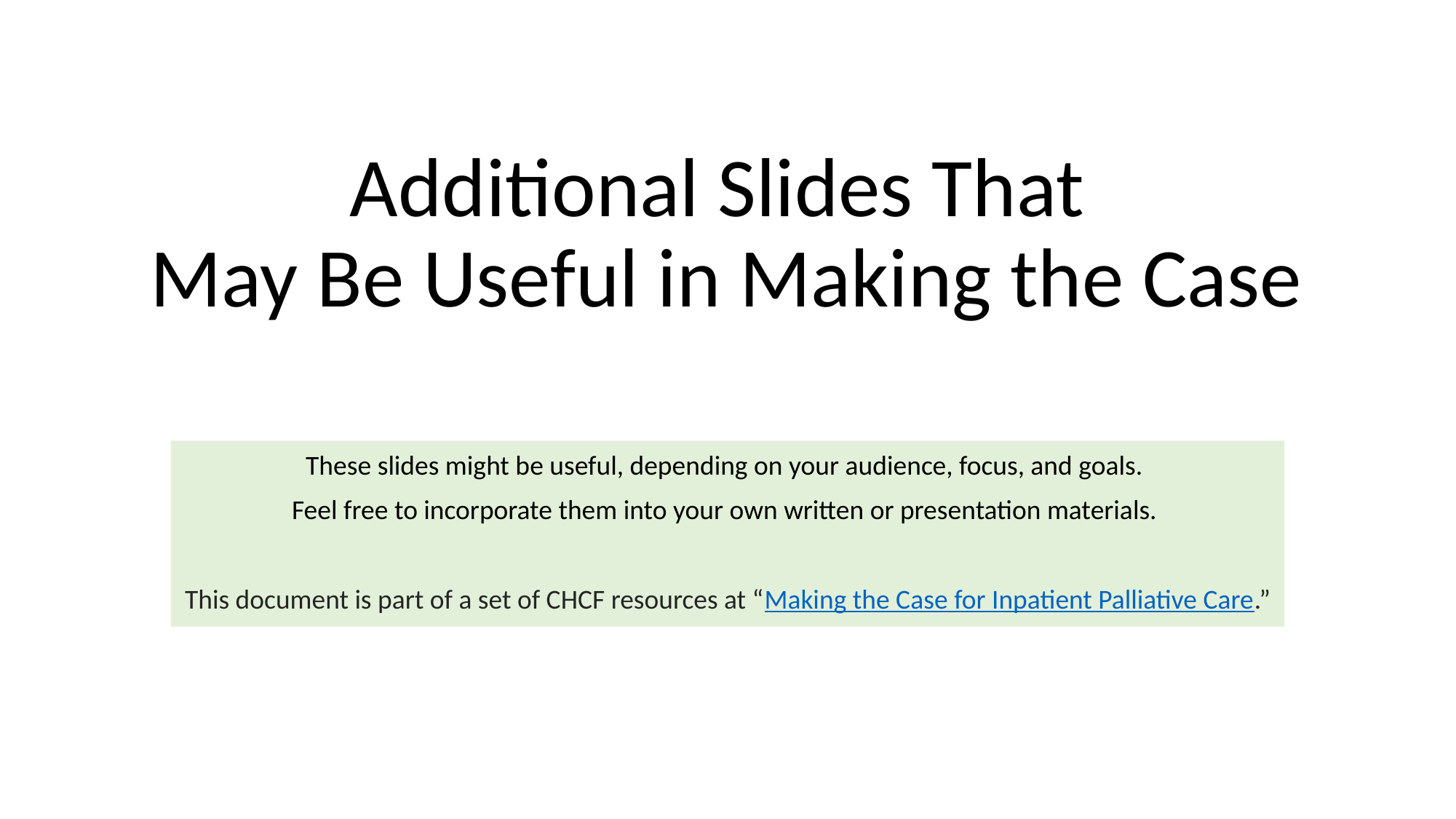

# Additional Slides That May Be Useful in Making the Case
These slides might be useful, depending on your audience, focus, and goals.
Feel free to incorporate them into your own written or presentation materials.

This document is part of a set of CHCF resources at “Making the Case for Inpatient Palliative Care.”